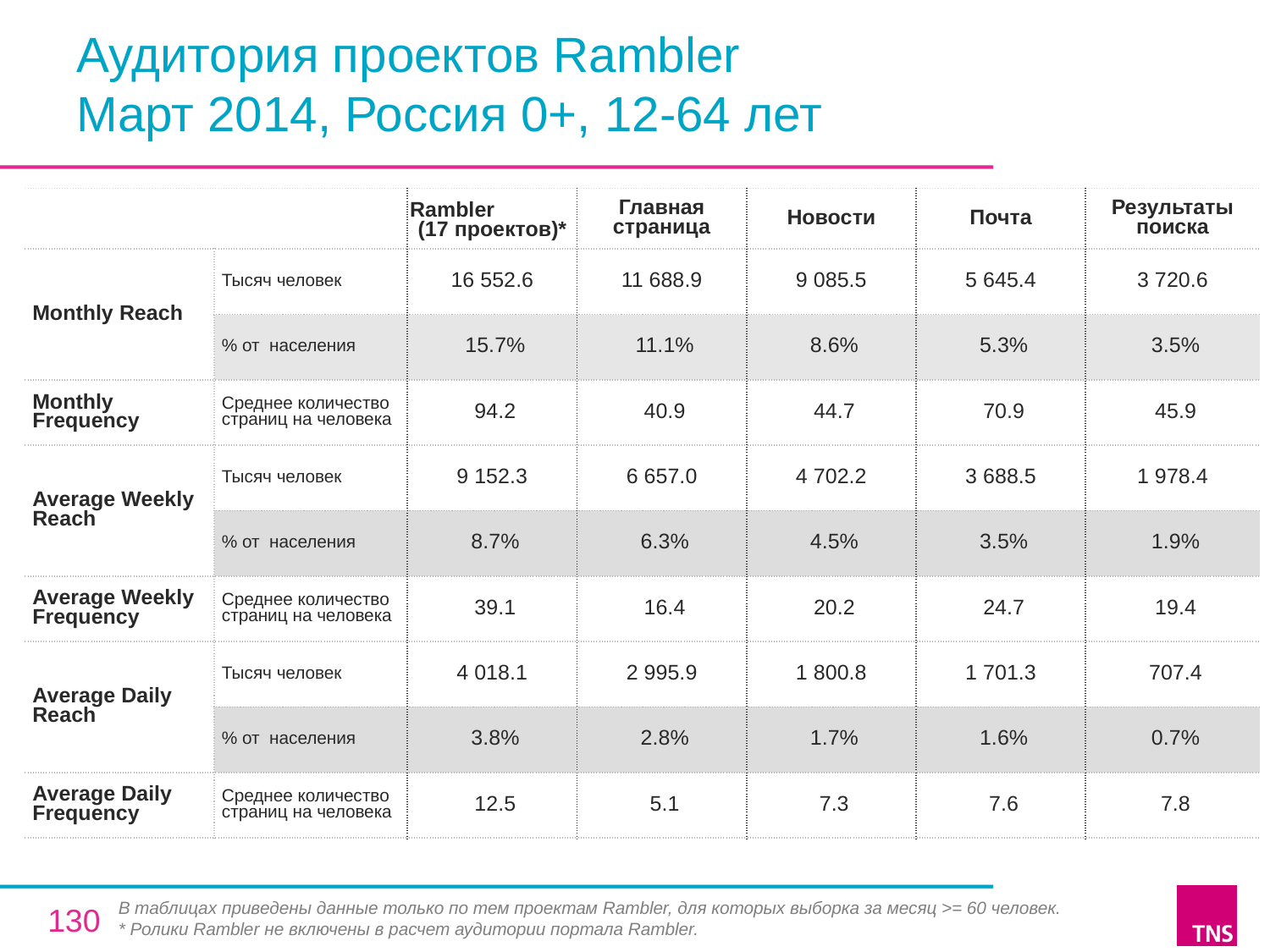

# Аудитория проектов Rambler Март 2014, Россия 0+, 12-64 лет
|  |  | Rambler (17 проектов)\* | Главная страница | Новости | Почта | Результаты поиска |
| --- | --- | --- | --- | --- | --- | --- |
| Monthly Reach | Тысяч человек | 16 552.6 | 11 688.9 | 9 085.5 | 5 645.4 | 3 720.6 |
|  | % от населения | 15.7% | 11.1% | 8.6% | 5.3% | 3.5% |
| Monthly Frequency | Среднее количество страниц на человека | 94.2 | 40.9 | 44.7 | 70.9 | 45.9 |
| Average Weekly Reach | Тысяч человек | 9 152.3 | 6 657.0 | 4 702.2 | 3 688.5 | 1 978.4 |
|  | % от населения | 8.7% | 6.3% | 4.5% | 3.5% | 1.9% |
| Average Weekly Frequency | Среднее количество страниц на человека | 39.1 | 16.4 | 20.2 | 24.7 | 19.4 |
| Average Daily Reach | Тысяч человек | 4 018.1 | 2 995.9 | 1 800.8 | 1 701.3 | 707.4 |
|  | % от населения | 3.8% | 2.8% | 1.7% | 1.6% | 0.7% |
| Average Daily Frequency | Среднее количество страниц на человека | 12.5 | 5.1 | 7.3 | 7.6 | 7.8 |
В таблицах приведены данные только по тем проектам Rambler, для которых выборка за месяц >= 60 человек.
* Ролики Rambler не включены в расчет аудитории портала Rambler.
130